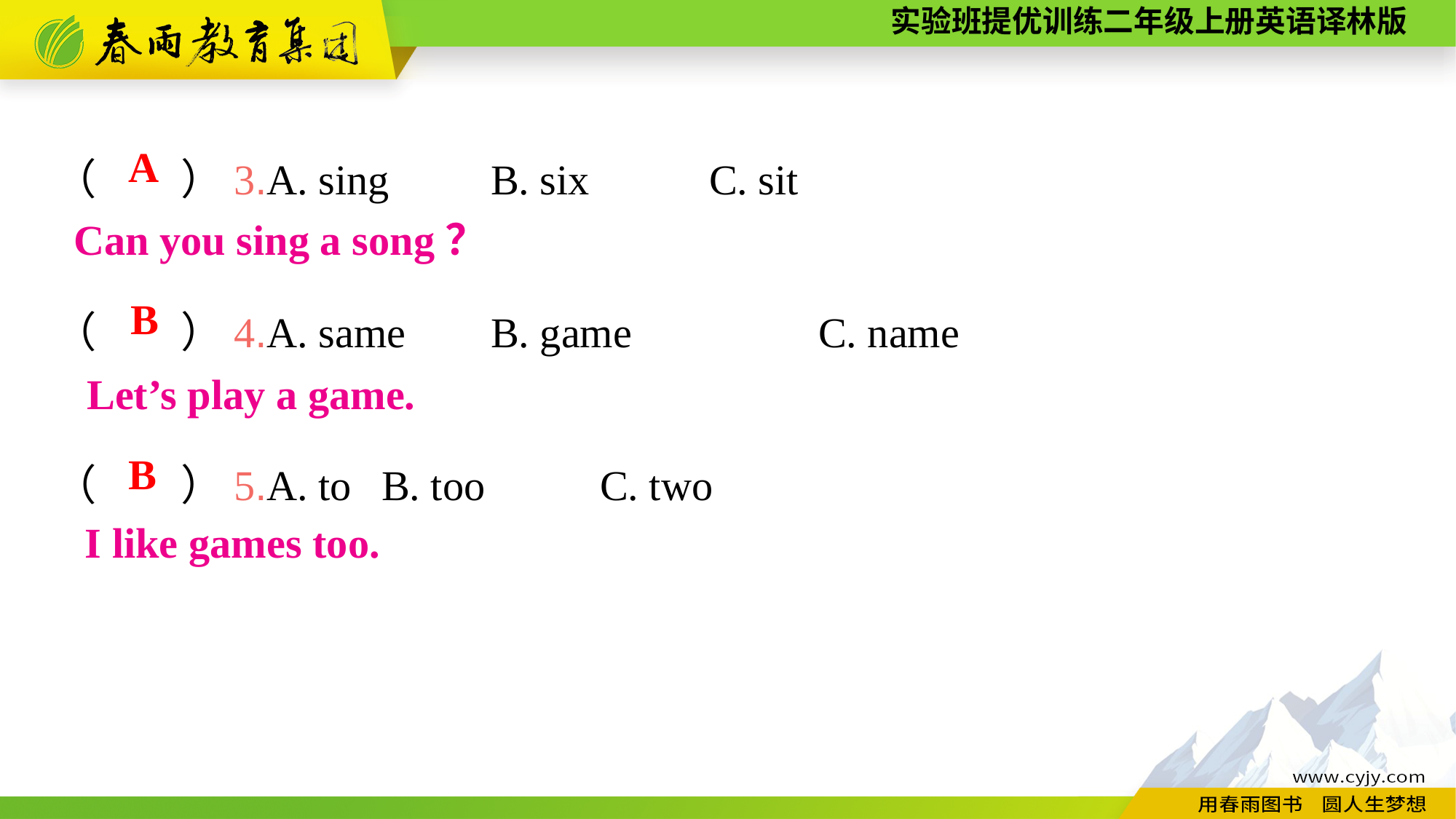

（　　）3.A. sing	B. six		C. sit

（　　）4.A. same	B. game		C. name

（　　）5.A. to	B. too		C. two
A
Can you sing a song？
B
Let’s play a game.
B
I like games too.